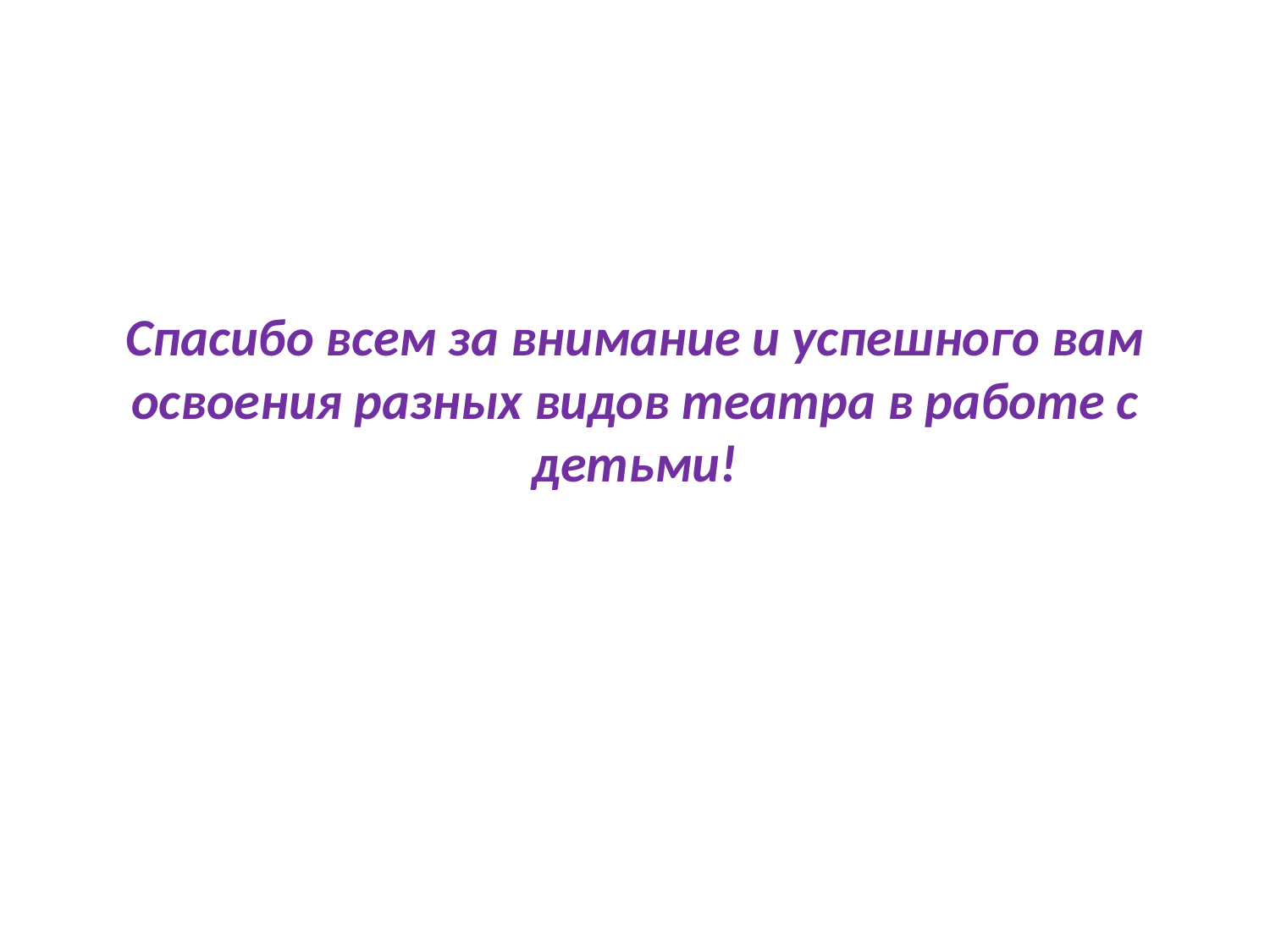

# Спасибо всем за внимание и успешного вам освоения разных видов театра в работе с детьми!